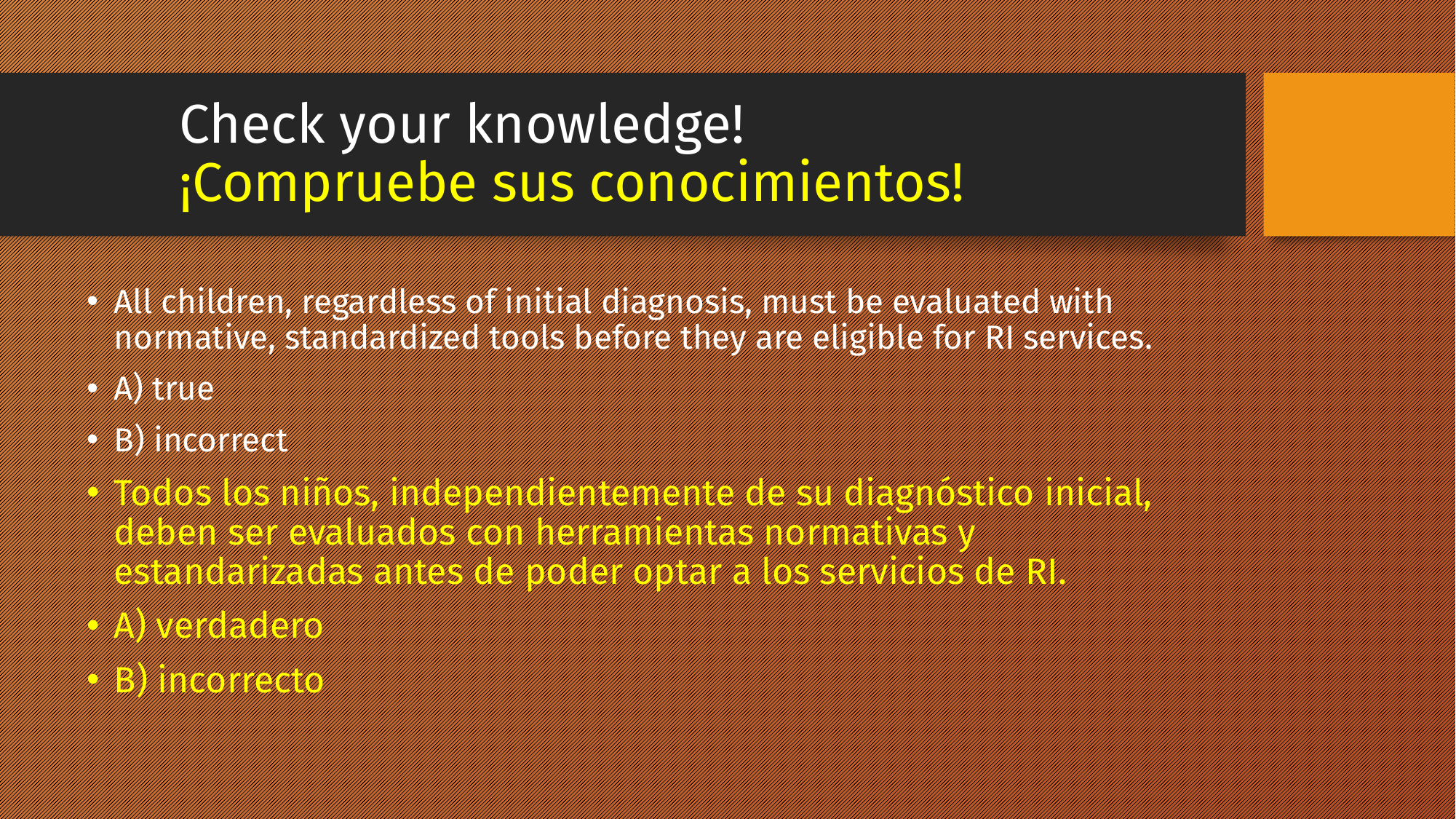

# Check your knowledge! ¡Compruebe sus conocimientos!
All children, regardless of initial diagnosis, must be evaluated with normative, standardized tools before they are eligible for RI services.
A) true
B) incorrect
Todos los niños, independientemente de su diagnóstico inicial, deben ser evaluados con herramientas normativas y estandarizadas antes de poder optar a los servicios de RI.
A) verdadero
B) incorrecto